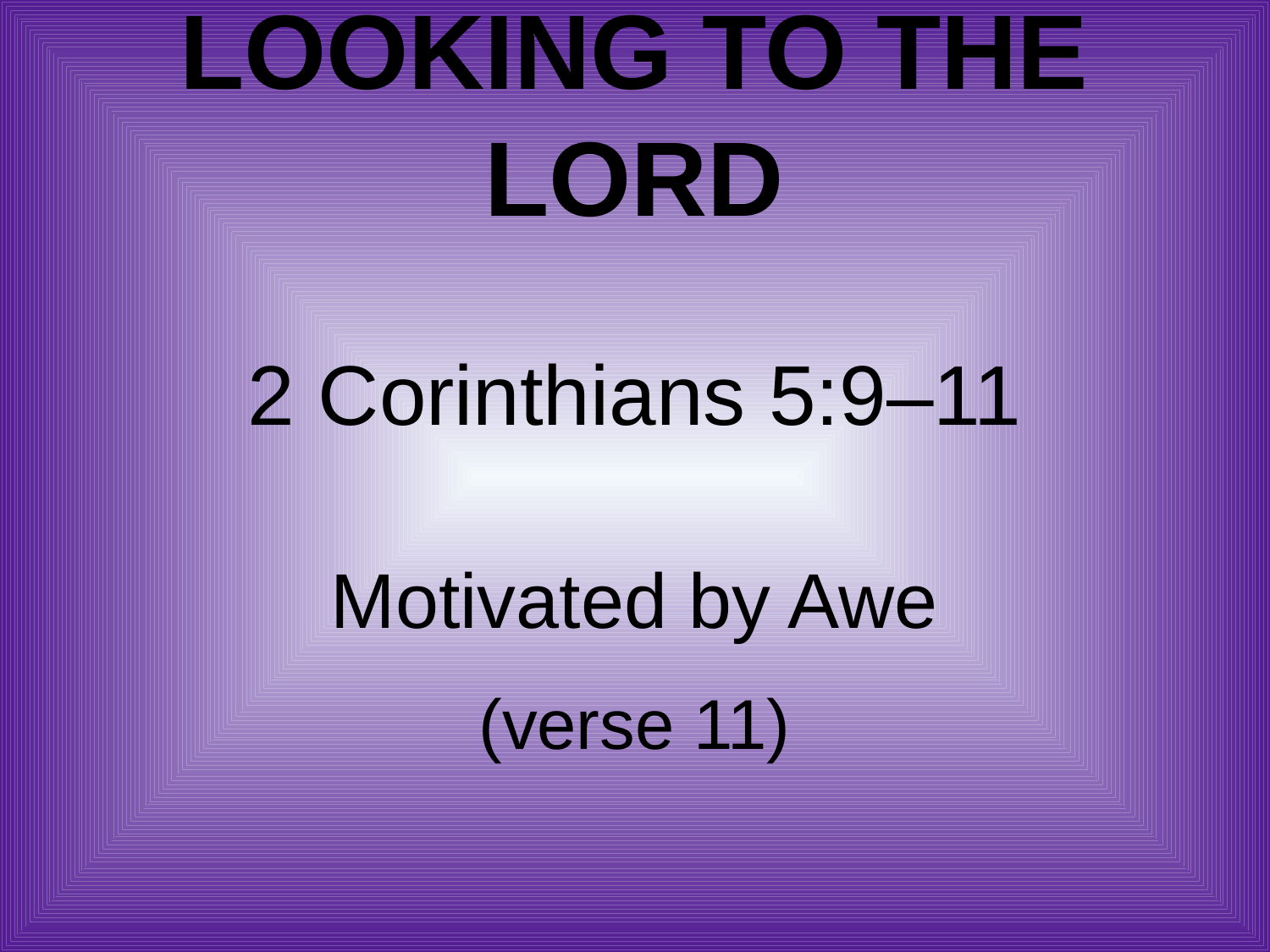

# Looking to the Lord
2 Corinthians 5:9–11

Motivated by Awe
(verse 11)